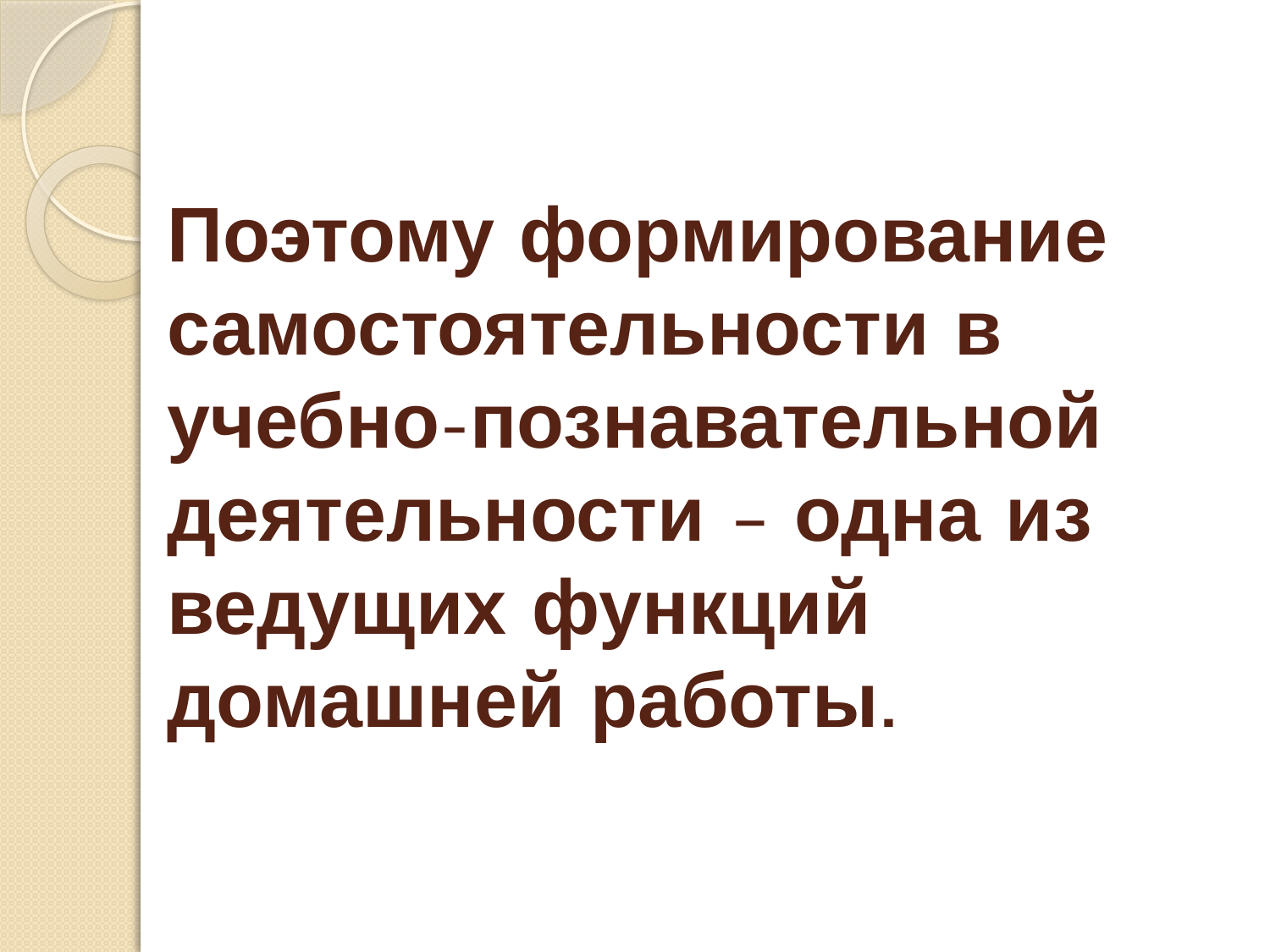

# Поэтому формирование самостоятельности в учебно-познавательной деятельности – одна из ведущих функций домашней работы.